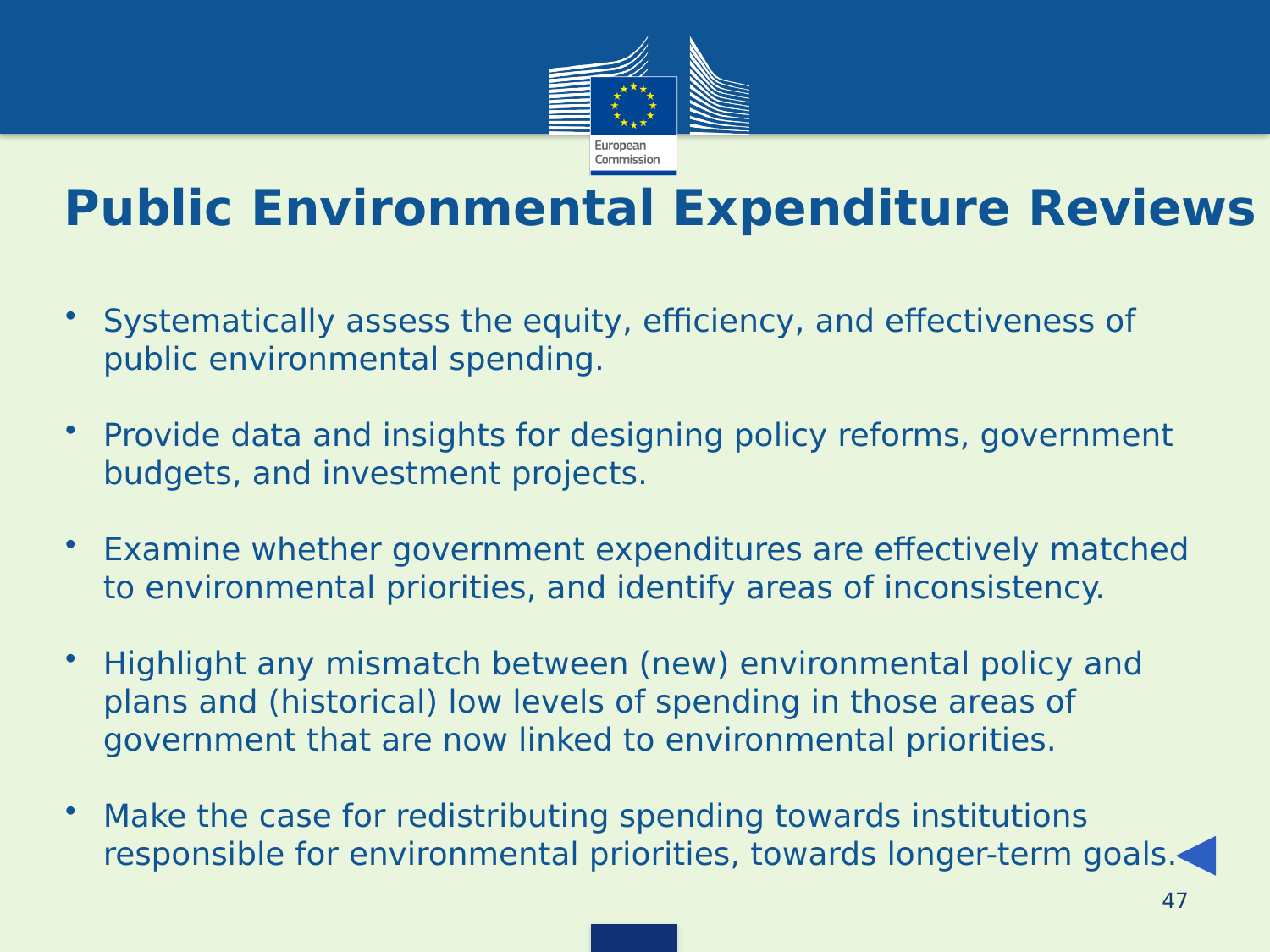

# Public Environmental Expenditure Reviews

Systematically assess the equity, efficiency, and effectiveness of public environmental spending.

Provide data and insights for designing policy reforms, government budgets, and investment projects.

Examine whether government expenditures are effectively matched to environmental priorities, and identify areas of inconsistency.

Highlight any mismatch between (new) environmental policy and plans and (historical) low levels of spending in those areas of government that are now linked to environmental priorities.

Make the case for redistributing spending towards institutions responsible for environmental priorities, towards longer-term goals.